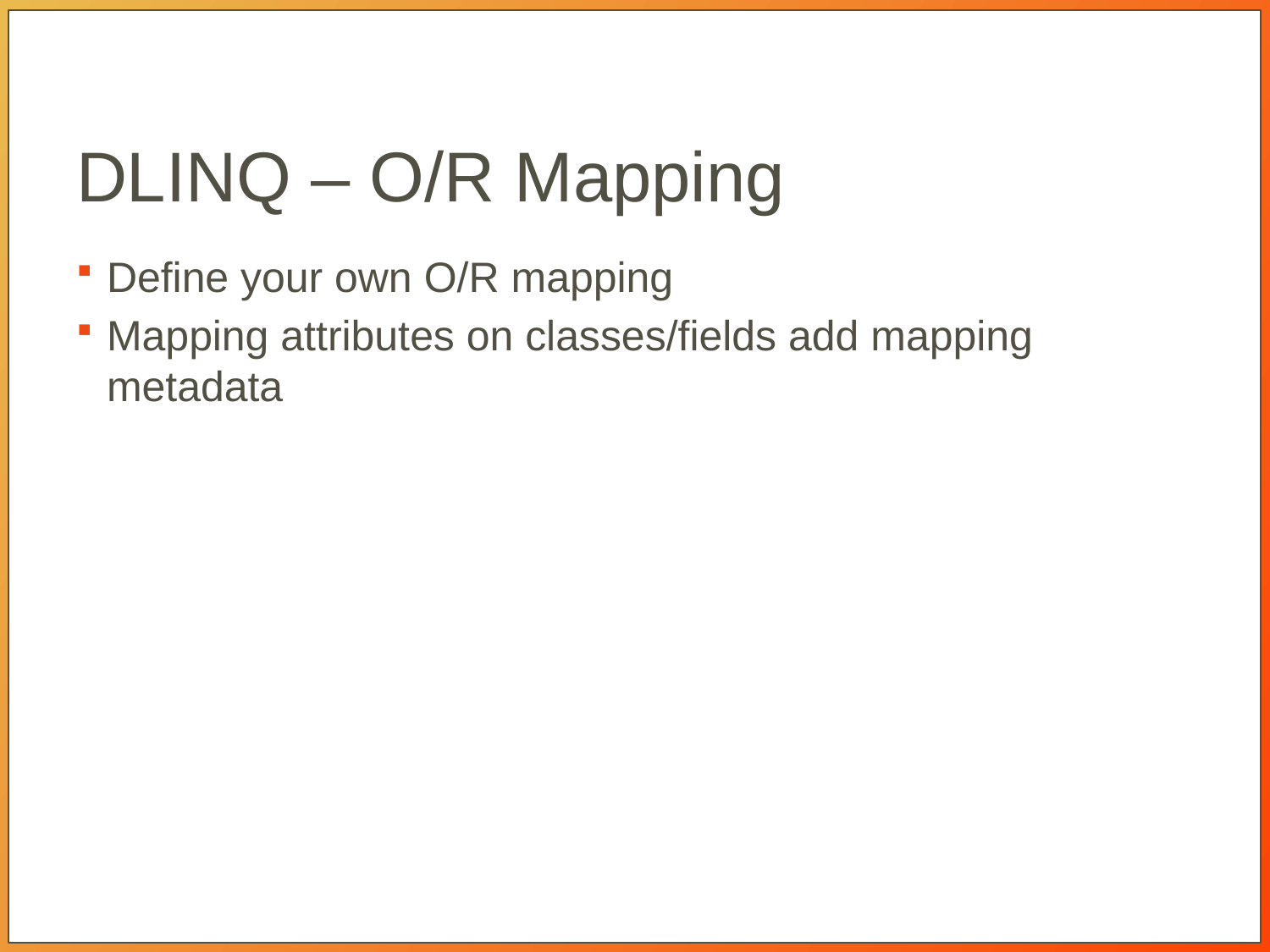

# DLINQ – O/R Mapping
Define your own O/R mapping
Mapping attributes on classes/fields add mapping metadata